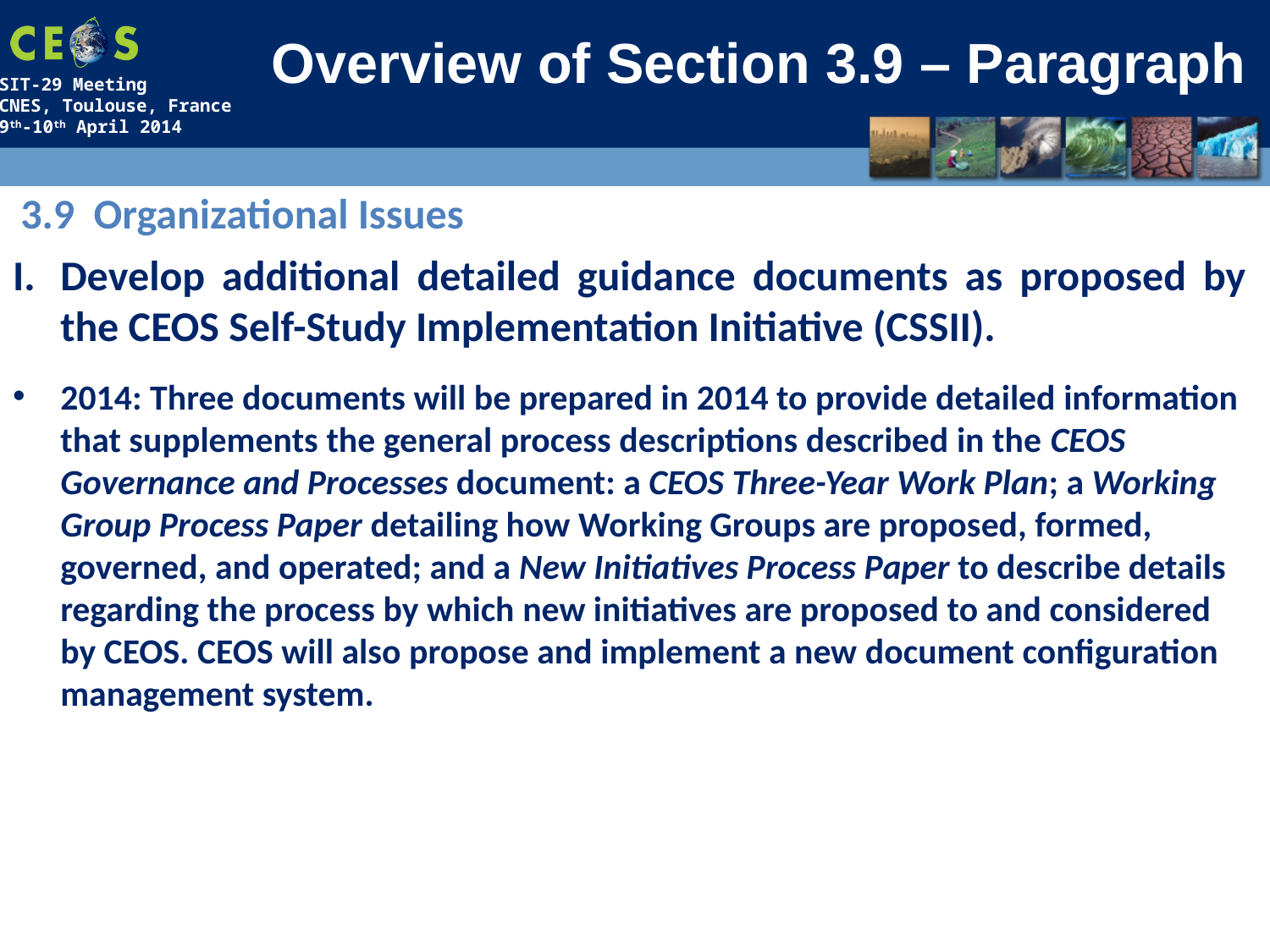

# Overview of Section 3.9 – Paragraph
3.9  Organizational Issues
Develop additional detailed guidance documents as proposed by the CEOS Self-Study Implementation Initiative (CSSII).
2014: Three documents will be prepared in 2014 to provide detailed information that supplements the general process descriptions described in the CEOS Governance and Processes document: a CEOS Three-Year Work Plan; a Working Group Process Paper detailing how Working Groups are proposed, formed, governed, and operated; and a New Initiatives Process Paper to describe details regarding the process by which new initiatives are proposed to and considered by CEOS. CEOS will also propose and implement a new document configuration management system.